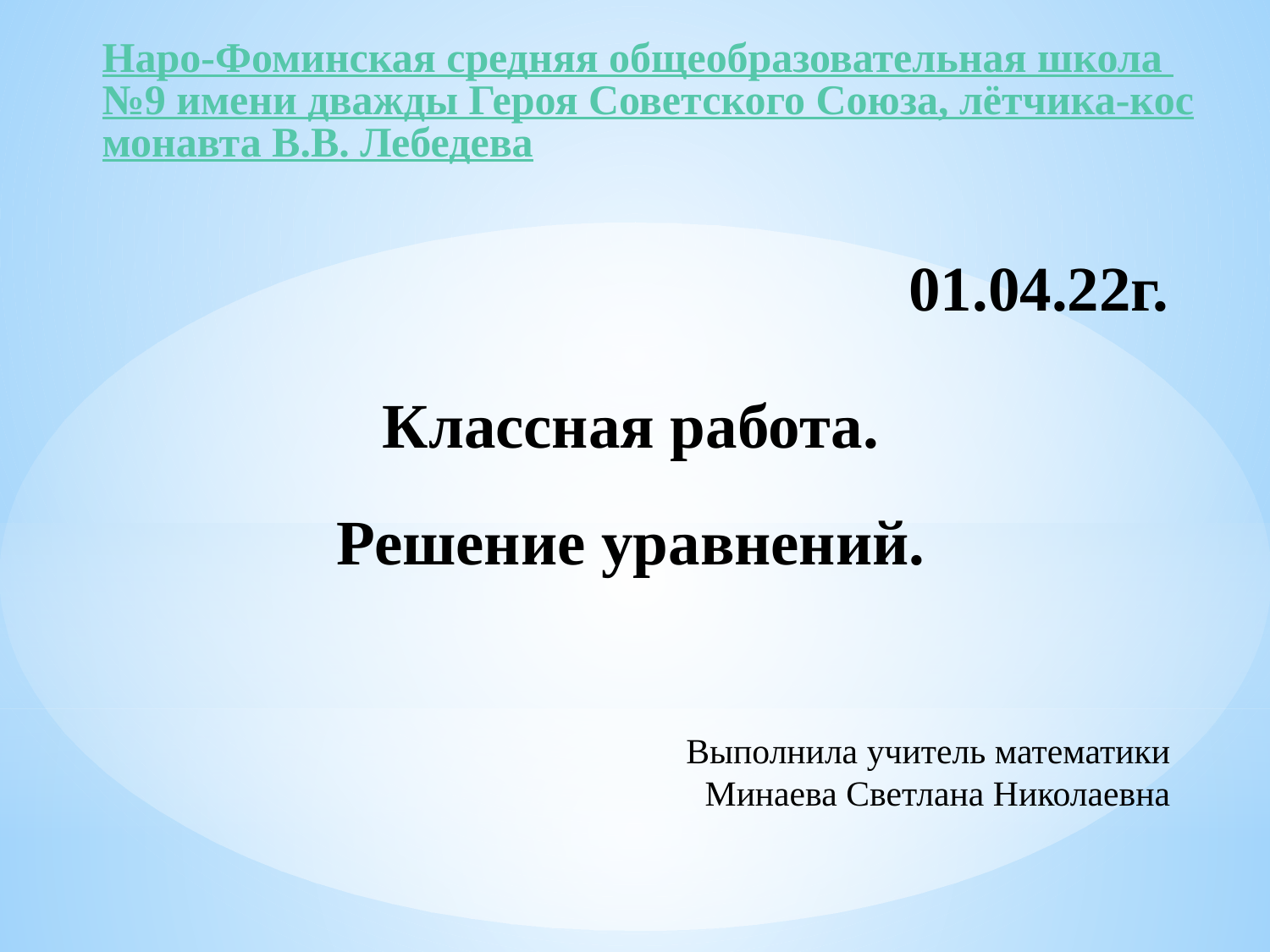

Наро-Фоминская средняя общеобразовательная школа №9 имени дважды Героя Советского Союза, лётчика-космонавта В.В. Лебедева
01.04.22г.
Классная работа.
Решение уравнений.
Выполнила учитель математики
Минаева Светлана Николаевна